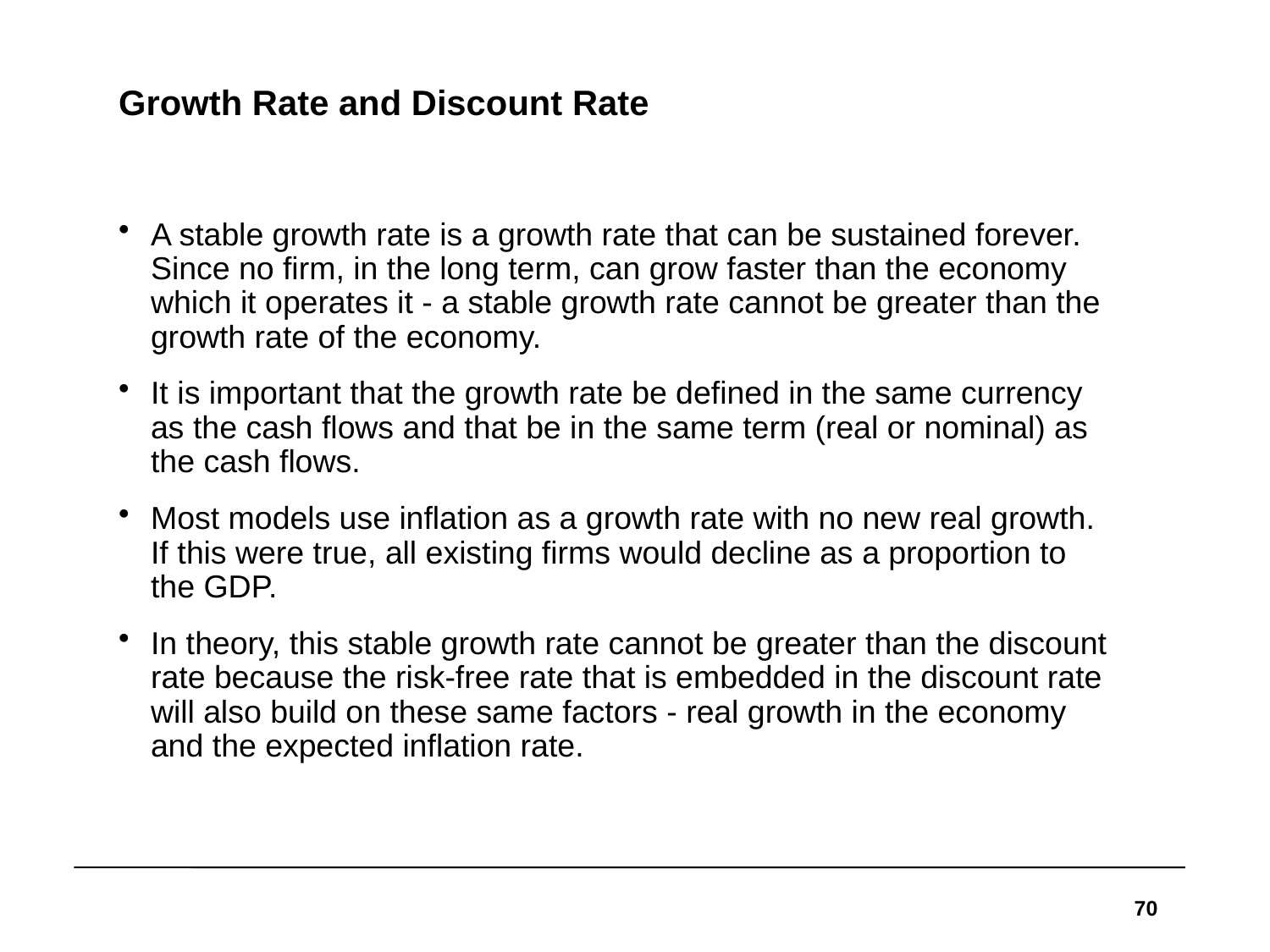

# Growth Rate and Discount Rate
A stable growth rate is a growth rate that can be sustained forever. Since no firm, in the long term, can grow faster than the economy which it operates it - a stable growth rate cannot be greater than the growth rate of the economy.
It is important that the growth rate be defined in the same currency as the cash flows and that be in the same term (real or nominal) as the cash flows.
Most models use inflation as a growth rate with no new real growth.  If this were true, all existing firms would decline as a proportion to the GDP.
In theory, this stable growth rate cannot be greater than the discount rate because the risk-free rate that is embedded in the discount rate will also build on these same factors - real growth in the economy and the expected inflation rate.